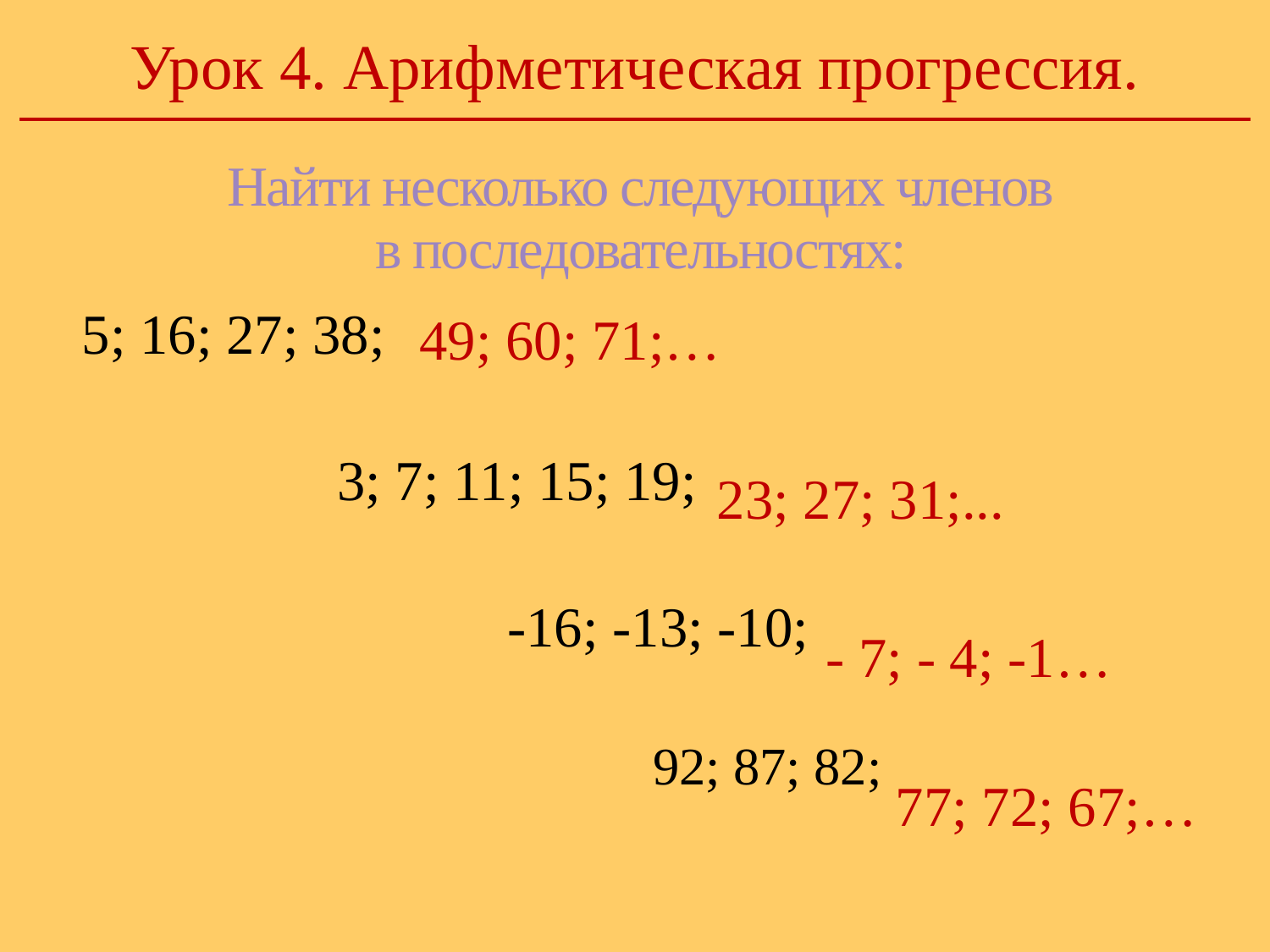

Урок 4. Арифметическая прогрессия.
# Найти несколько следующих членов в последовательностях:
5; 16; 27; 38;

                  3; 7; 11; 15; 19;

                              -16; -13; -10;

                                       92; 87; 82;

49; 60; 71;…
23; 27; 31;...
- 7; - 4; -1…
77; 72; 67;…